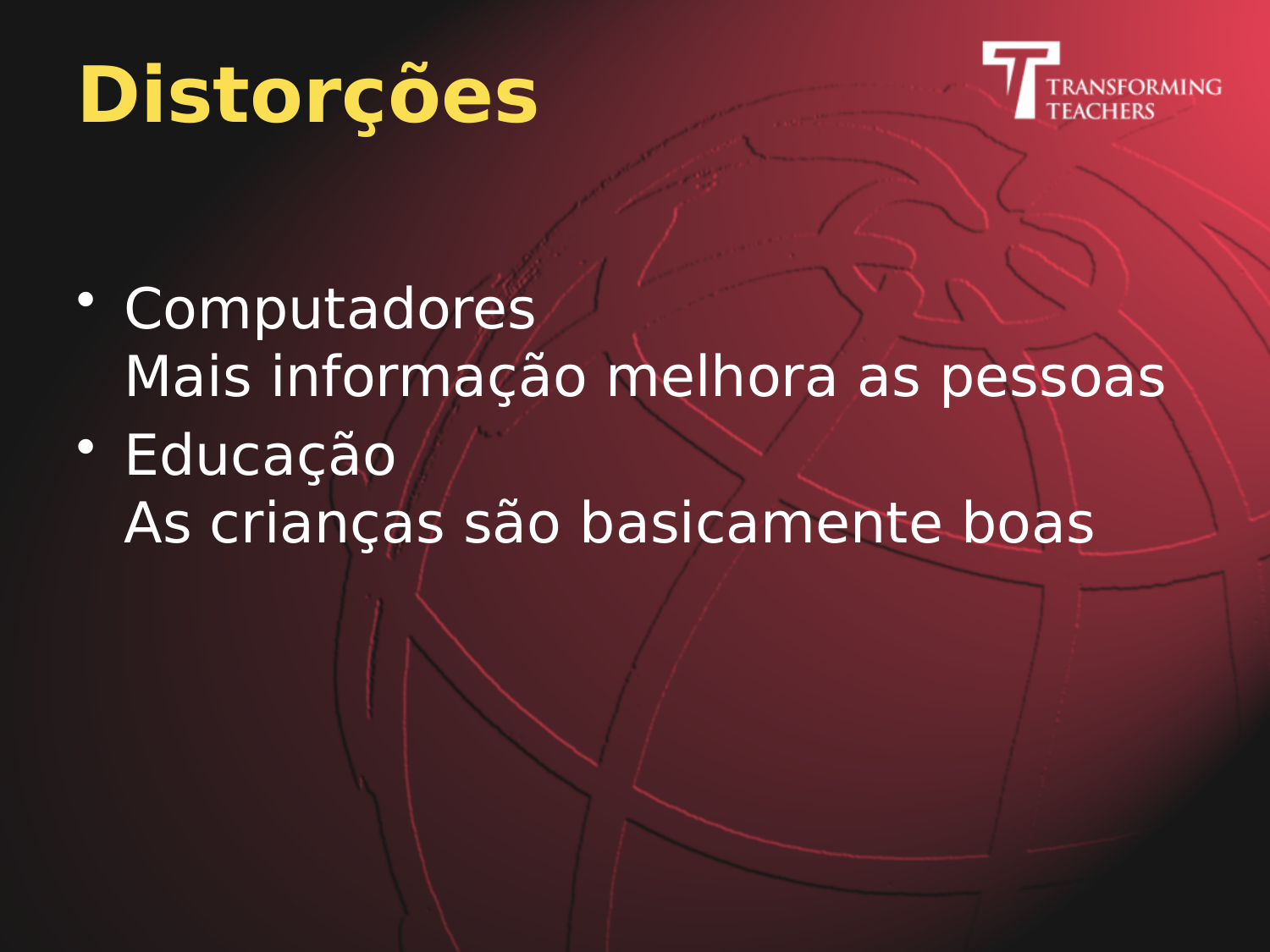

# Distorções
Computadores
Mais informação melhora as pessoas
Educação
As crianças são basicamente boas